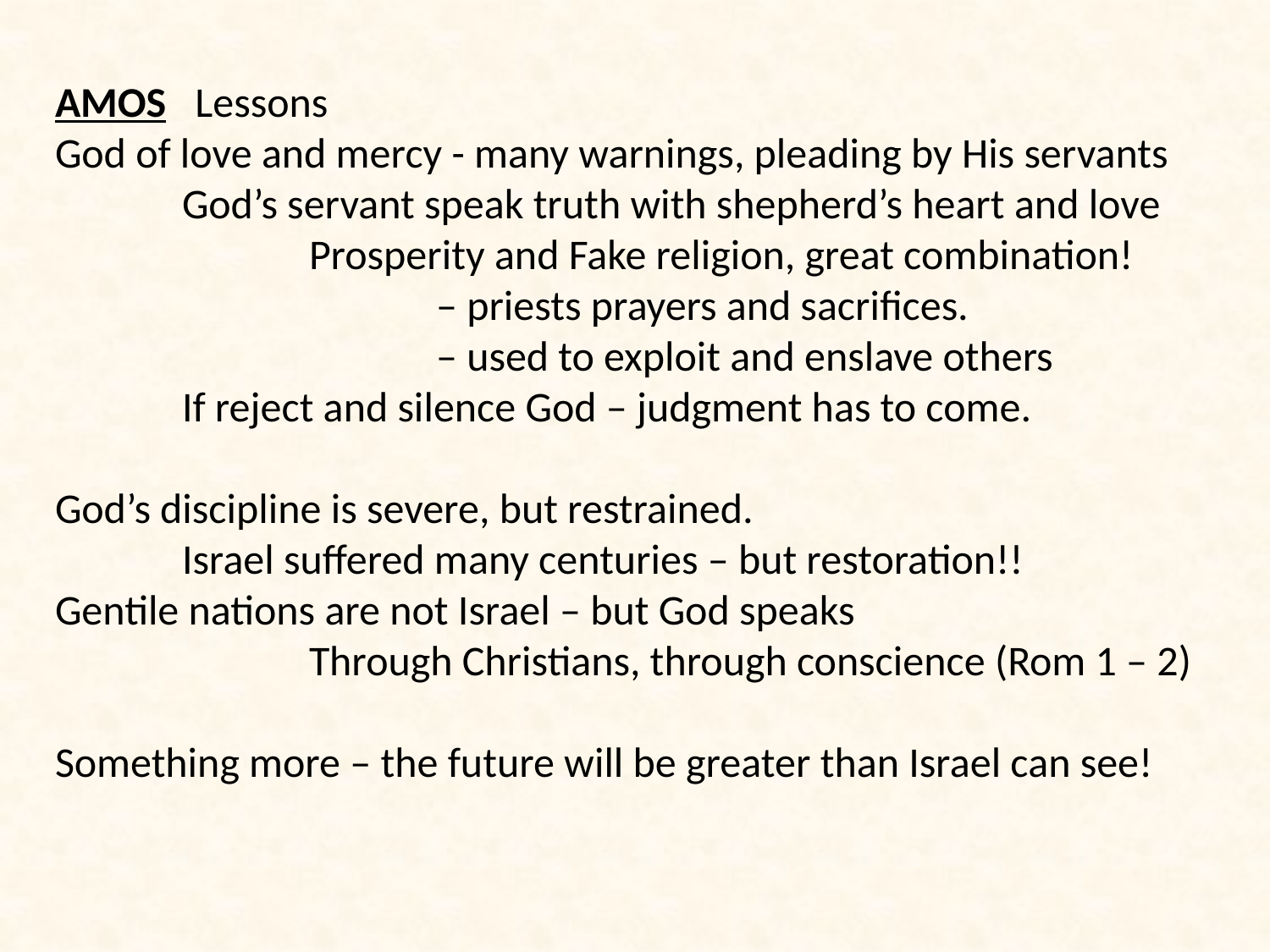

AMOS   Lessons
God of love and mercy - many warnings, pleading by His servants
	God’s servant speak truth with shepherd’s heart and love
		Prosperity and Fake religion, great combination!
			– priests prayers and sacrifices.
			– used to exploit and enslave others
	If reject and silence God – judgment has to come.

God’s discipline is severe, but restrained.
	Israel suffered many centuries – but restoration!!
Gentile nations are not Israel – but God speaks
		Through Christians, through conscience (Rom 1 – 2)

Something more – the future will be greater than Israel can see!

#